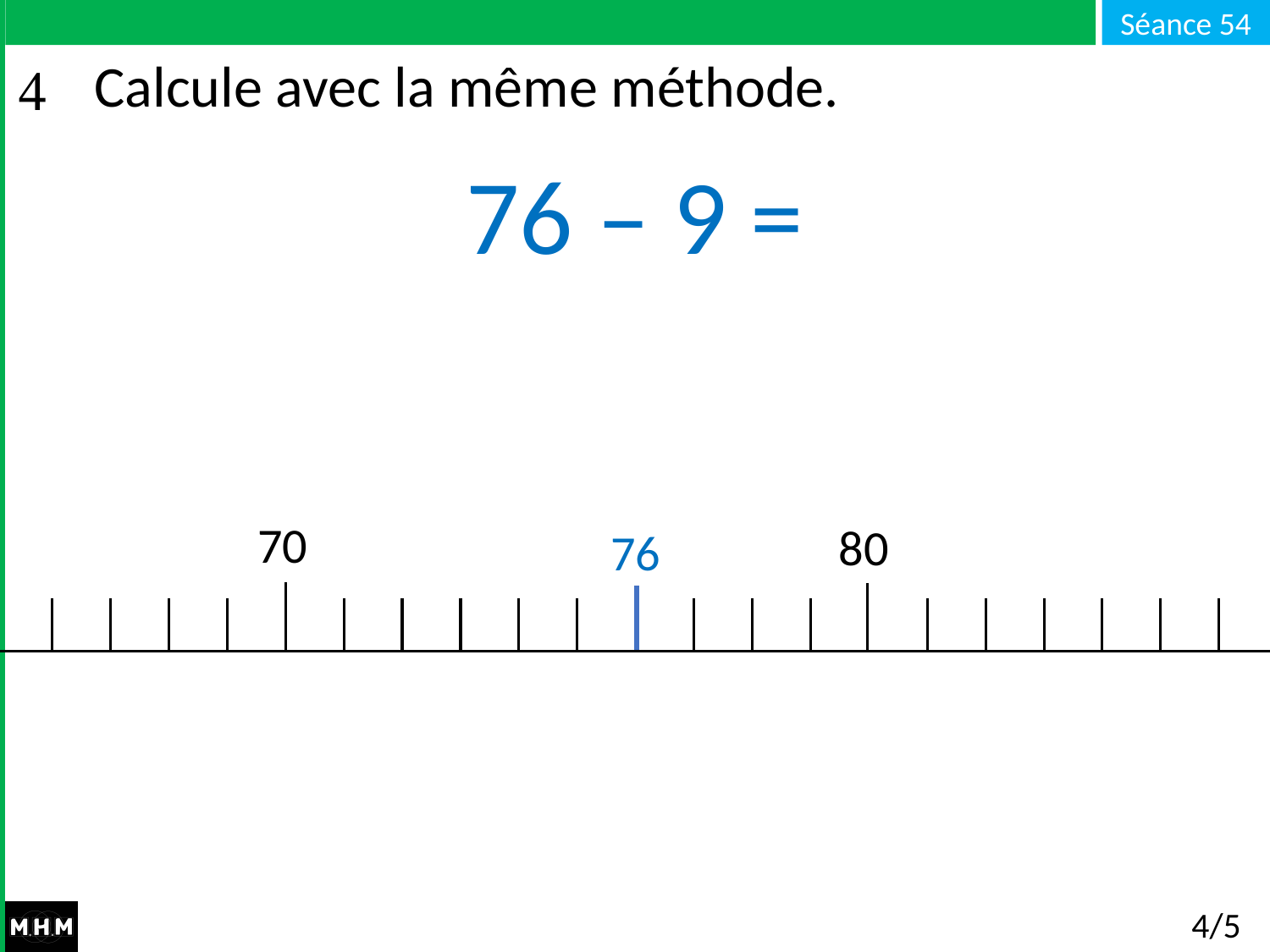

# Calcule avec la même méthode.
76 – 9 =
70
80
76
4/5